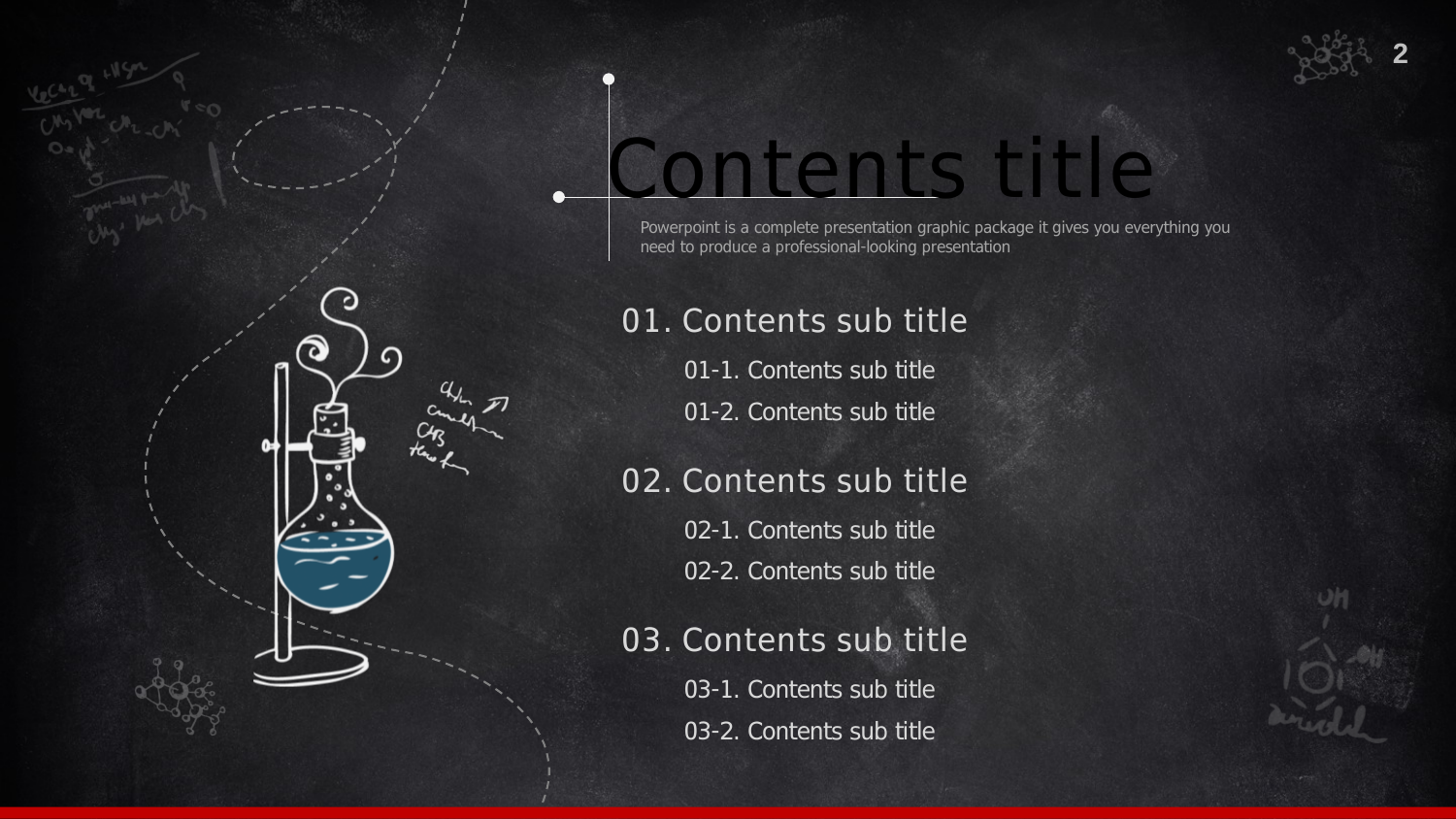

Contents title
Powerpoint is a complete presentation graphic package it gives you everything you need to produce a professional-looking presentation
01. Contents sub title
01-1. Contents sub title
01-2. Contents sub title
02. Contents sub title
02-1. Contents sub title
02-2. Contents sub title
03. Contents sub title
03-1. Contents sub title
03-2. Contents sub title